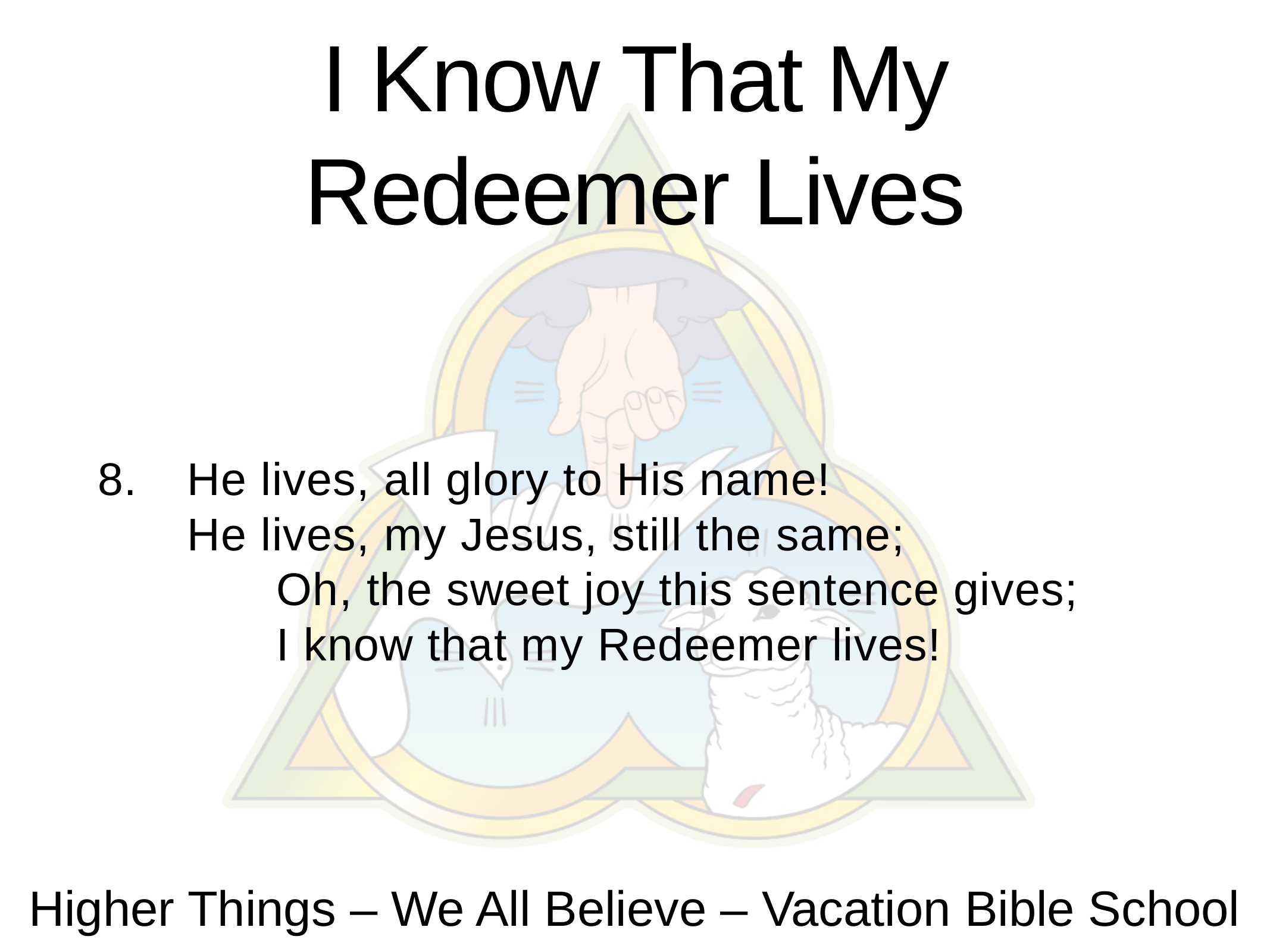

# I Know That My Redeemer Lives
8.	He lives, all glory to His name!
	He lives, my Jesus, still the same;
		Oh, the sweet joy this sentence gives;
		I know that my Redeemer lives!